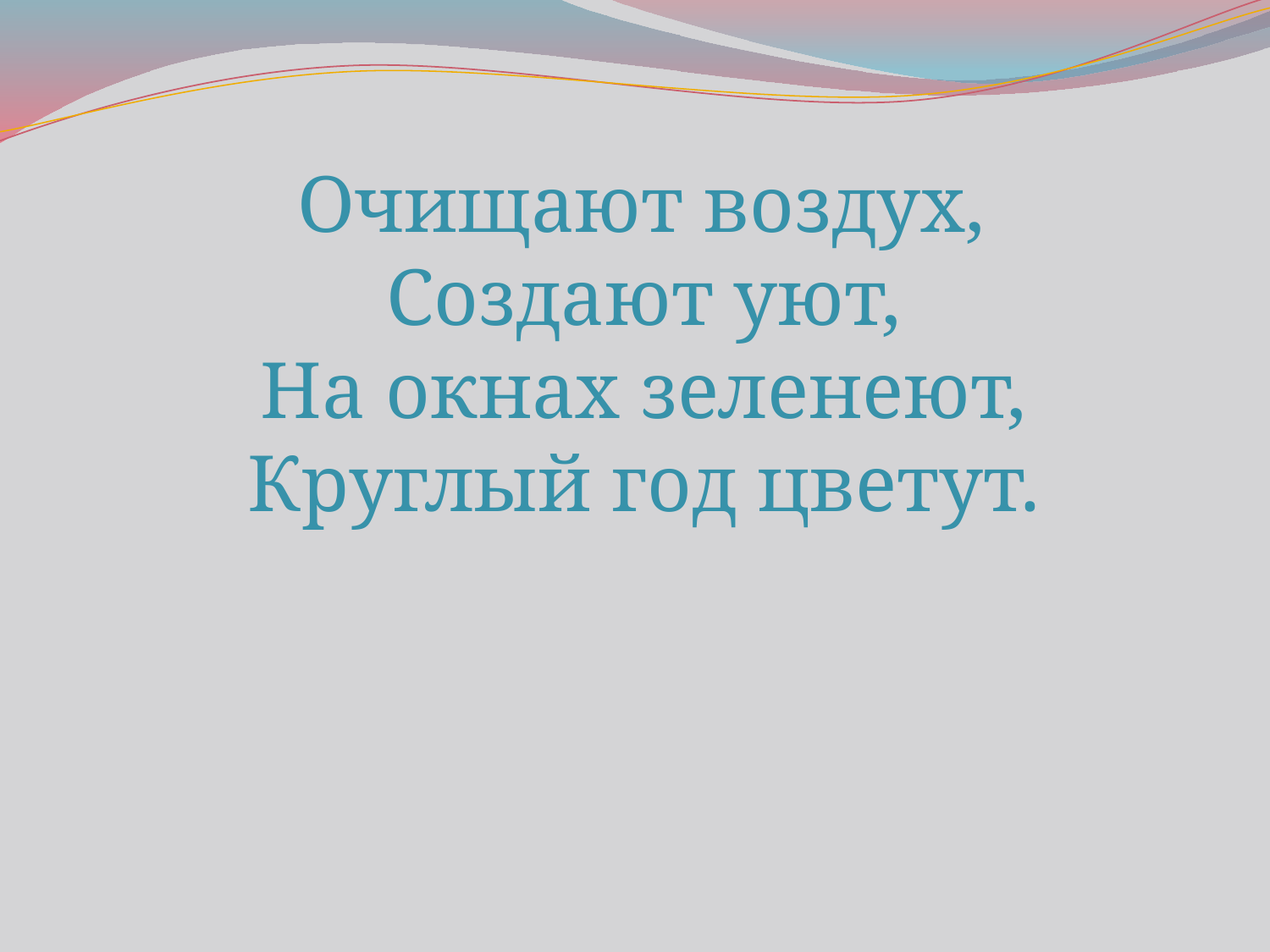

Очищают воздух,
Создают уют,
На окнах зеленеют,
Круглый год цветут.